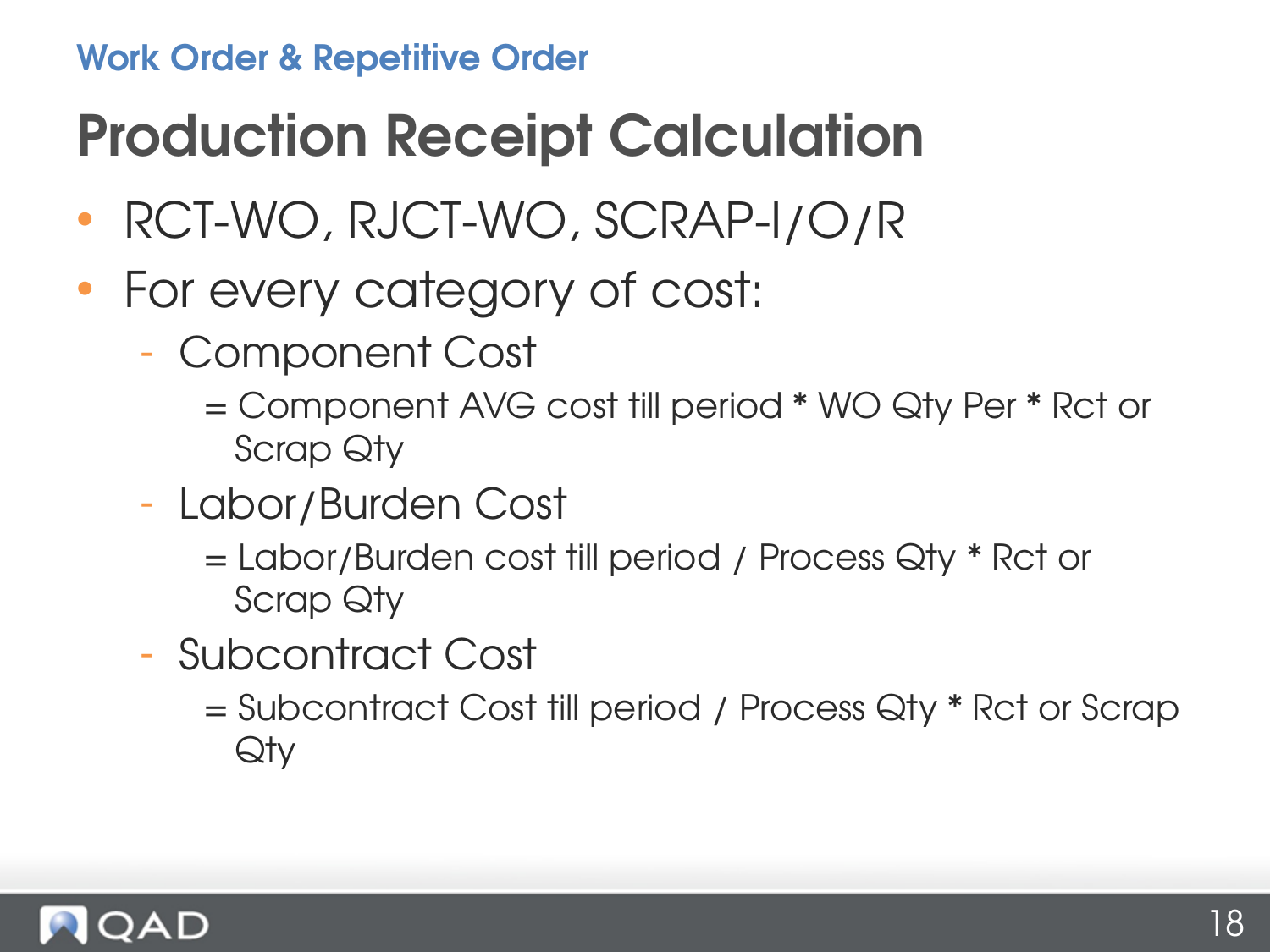

Work Order & Repetitive Order
# Production Receipt Calculation
RCT-WO, RJCT-WO, SCRAP-I/O/R
For every category of cost:
Component Cost
= Component AVG cost till period * WO Qty Per * Rct or Scrap Qty
Labor/Burden Cost
= Labor/Burden cost till period / Process Qty * Rct or Scrap Qty
Subcontract Cost
= Subcontract Cost till period / Process Qty * Rct or Scrap Qty

18